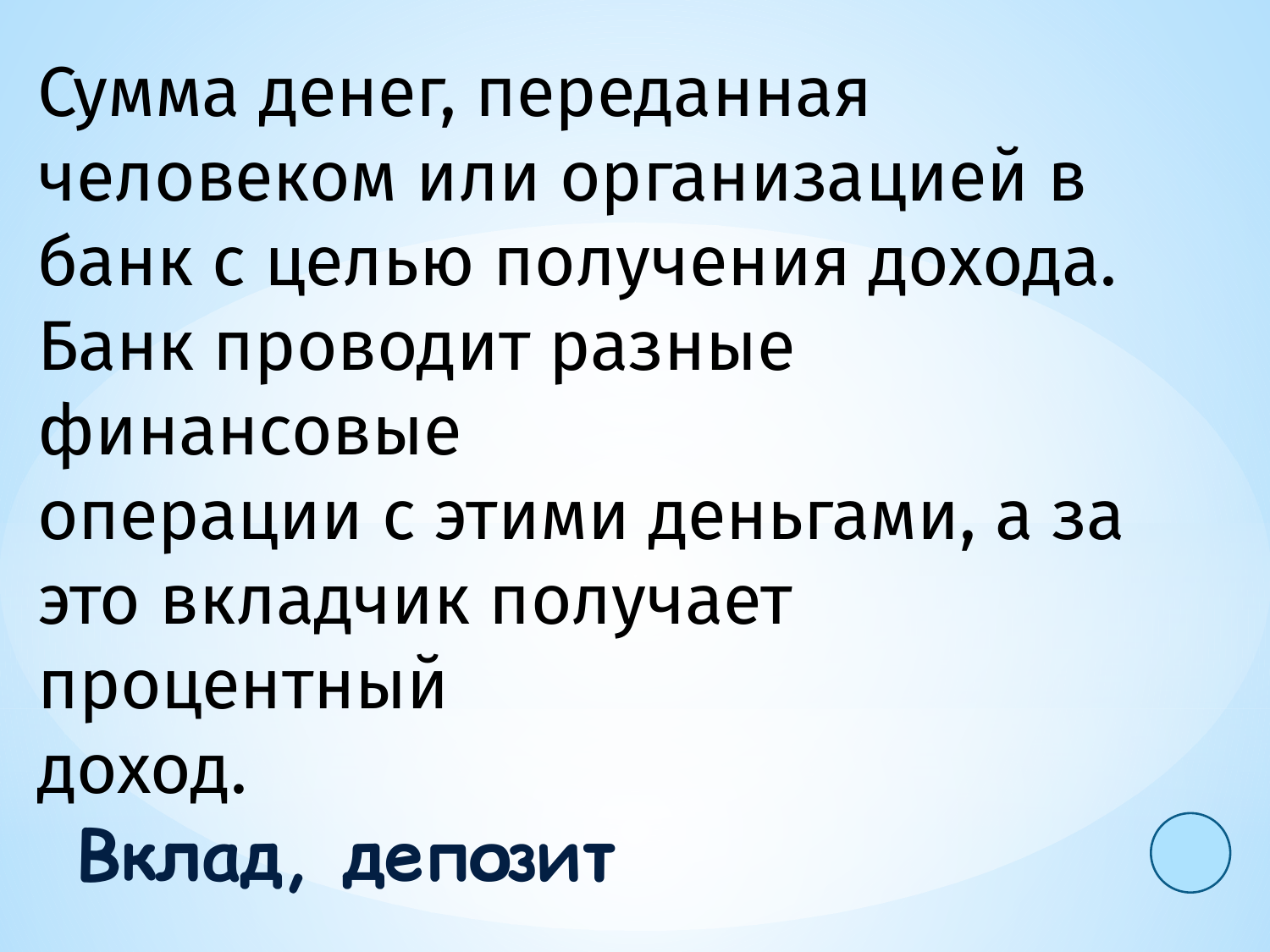

Сумма денег, переданная
человеком или организацией в
банк с целью получения дохода.
Банк проводит разные финансовые
операции с этими деньгами, а за
это вкладчик получает процентный
доход.

Вклад, депозит